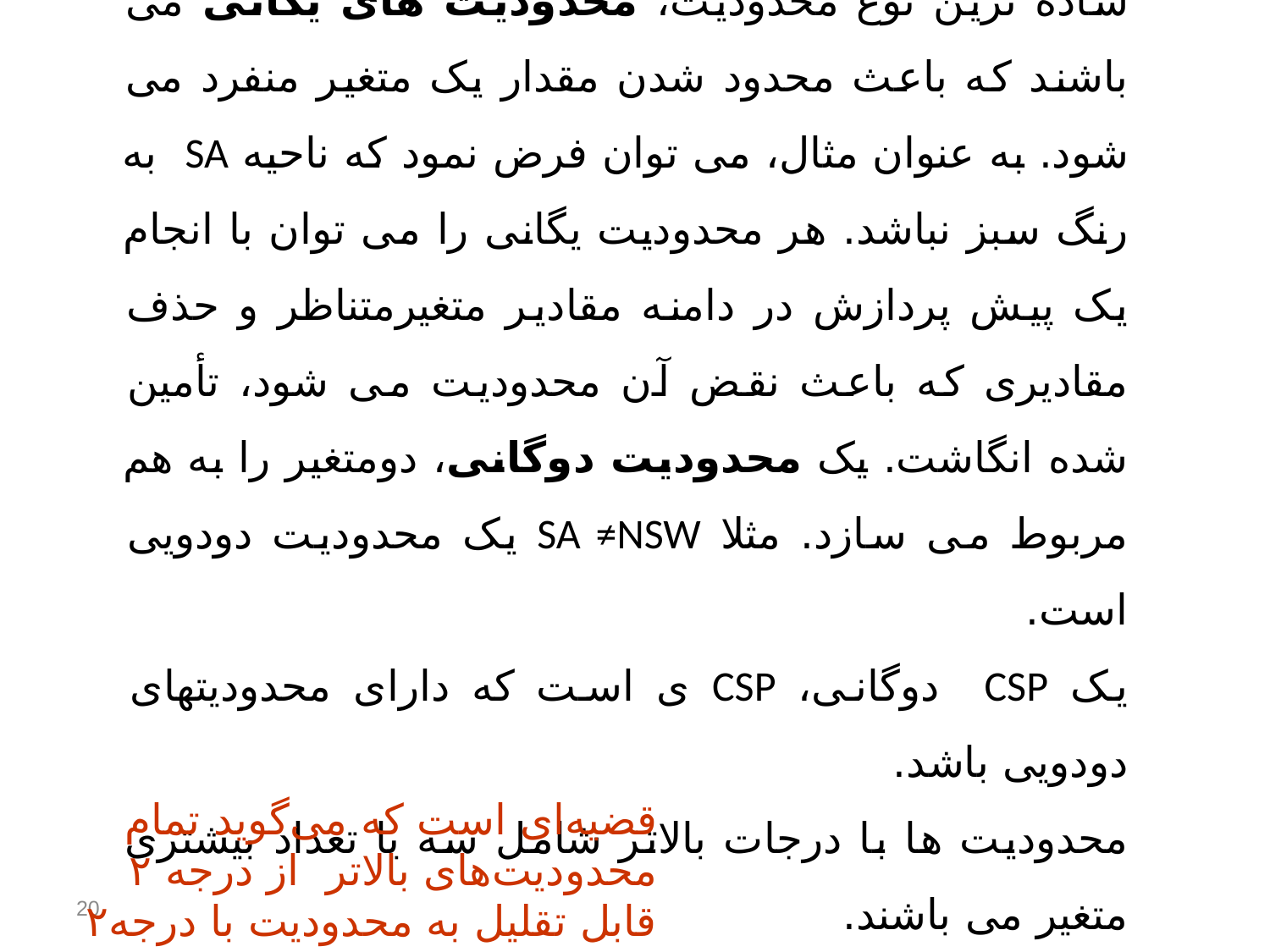

ساده ترین نوع محدودیت، محدودیت های یگانی می باشند که باعث محدود شدن مقدار یک متغیر منفرد می شود. به عنوان مثال، می توان فرض نمود که ناحیه SA  به رنگ سبز نباشد. هر محدودیت یگانی را می توان با انجام یک پیش پردازش در دامنه مقادیر متغیرمتناظر و حذف مقادیری که باعث نقض آن محدودیت می شود، تأمین شده انگاشت. یک محدودیت دوگانی، دومتغیر را به هم مربوط می سازد. مثلا SA ≠NSW یک محدودیت دودویی است.
یک CSP  دوگانی، CSP ی است که دارای محدودیتهای دودویی باشد.
محدودیت ها با درجات بالاتر شامل سه یا تعداد بیشتری متغیر می باشند.
یک مثال معروف، معمای حساب رمزی می باشد.
قضیه‌ای است که می‌گوید تمام محدودیت‌های بالاتر  از درجه ۲ قابل تقلیل به محدودیت با درجه۲ است
20